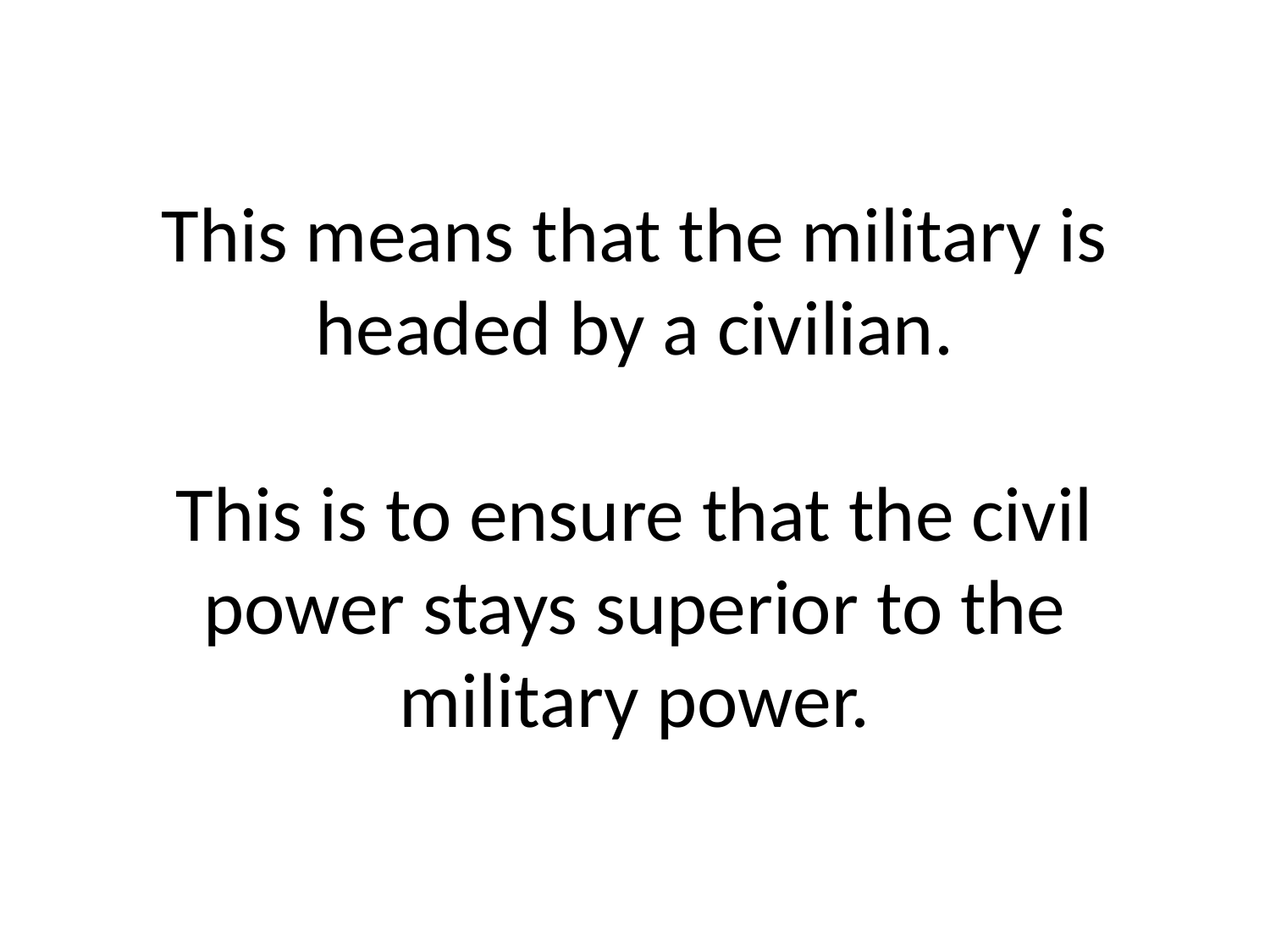

# This means that the military is headed by a civilian. This is to ensure that the civil power stays superior to the military power.